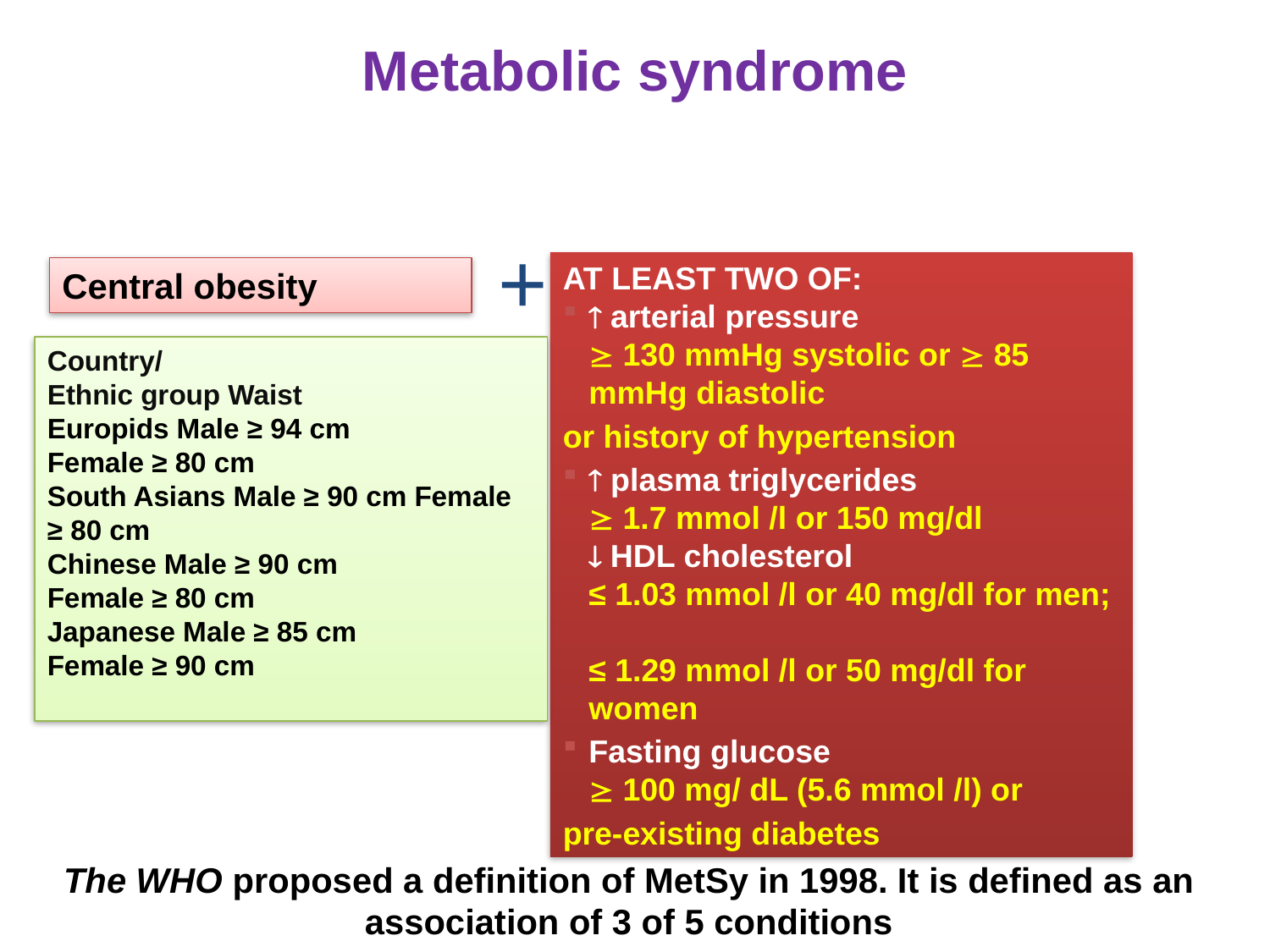

# Metabolic syndrome
+
AT LEAST TWO OF:
↑ arterial pressure
≥ 130 mmHg systolic or ≥ 85 mmHg diastolic
or history of hypertension
↑ plasma triglycerides
≥ 1.7 mmol /l or 150 mg/dl
↓ HDL cholesterol
≤ 1.03 mmol /l or 40 mg/dl for men;
≤ 1.29 mmol /l or 50 mg/dl for women
Fasting glucose
≥ 100 mg/ dL (5.6 mmol /l) or
pre-existing diabetes
Central obesity
Country/
Ethnic group Waist
Europids Male ≥ 94 cm
Female ≥ 80 cm
South Asians Male ≥ 90 cm Female ≥ 80 cm
Chinese Male ≥ 90 cm
Female ≥ 80 cm
Japanese Male ≥ 85 cm
Female ≥ 90 cm

The WHO proposed a definition of MetSy in 1998. It is defined as an association of 3 of 5 conditions